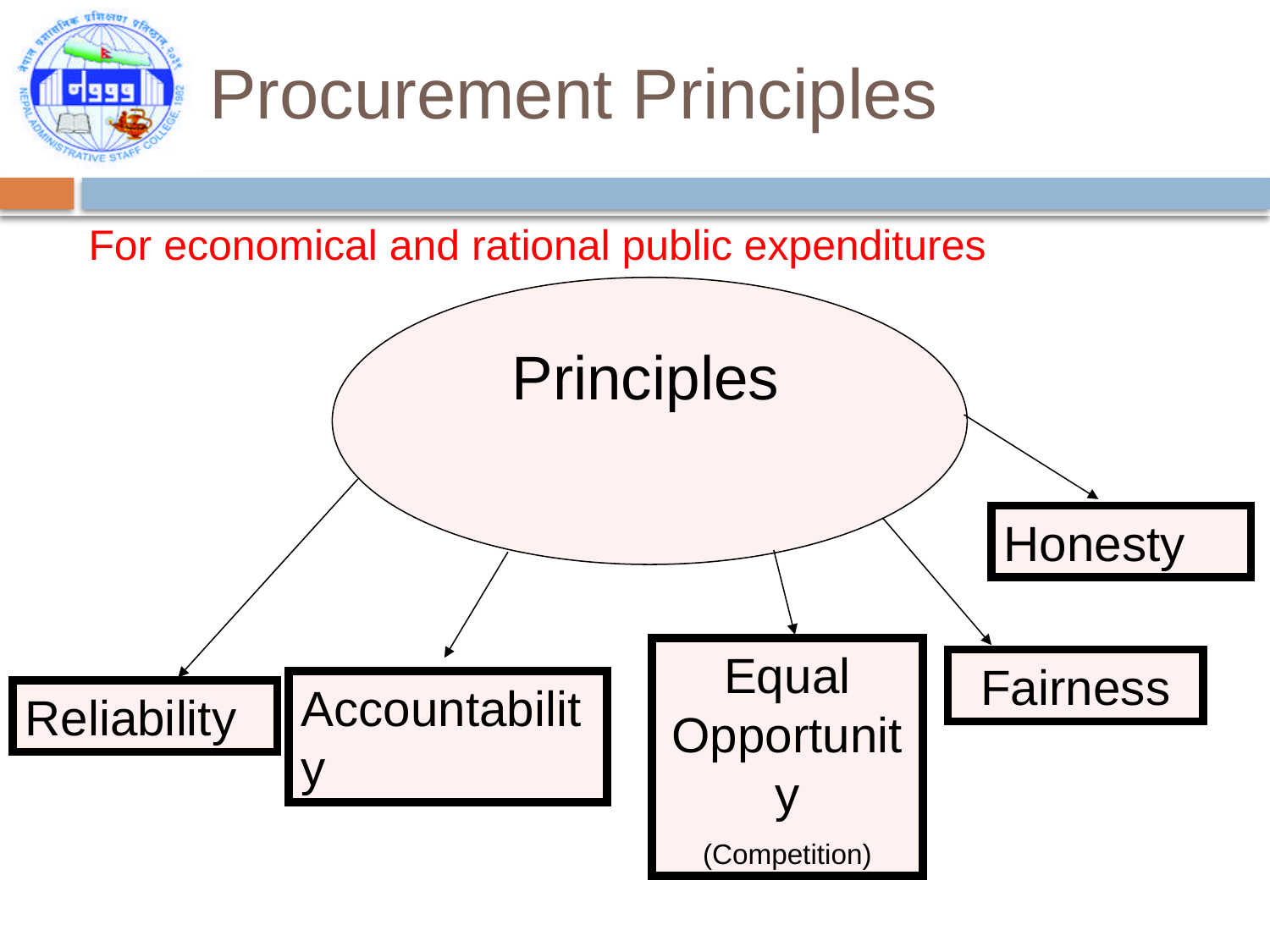

Procurement Management Overview
Developing an Procurement Plan
Plan Procurement Management
Conduct Procurements
Control Procurements
Close Procurements

Procurement Principles
For economical and rational public expenditures

Principles

Honesty

Equal Opportunity
(Competition)
Fairness
Accountability
Reliability